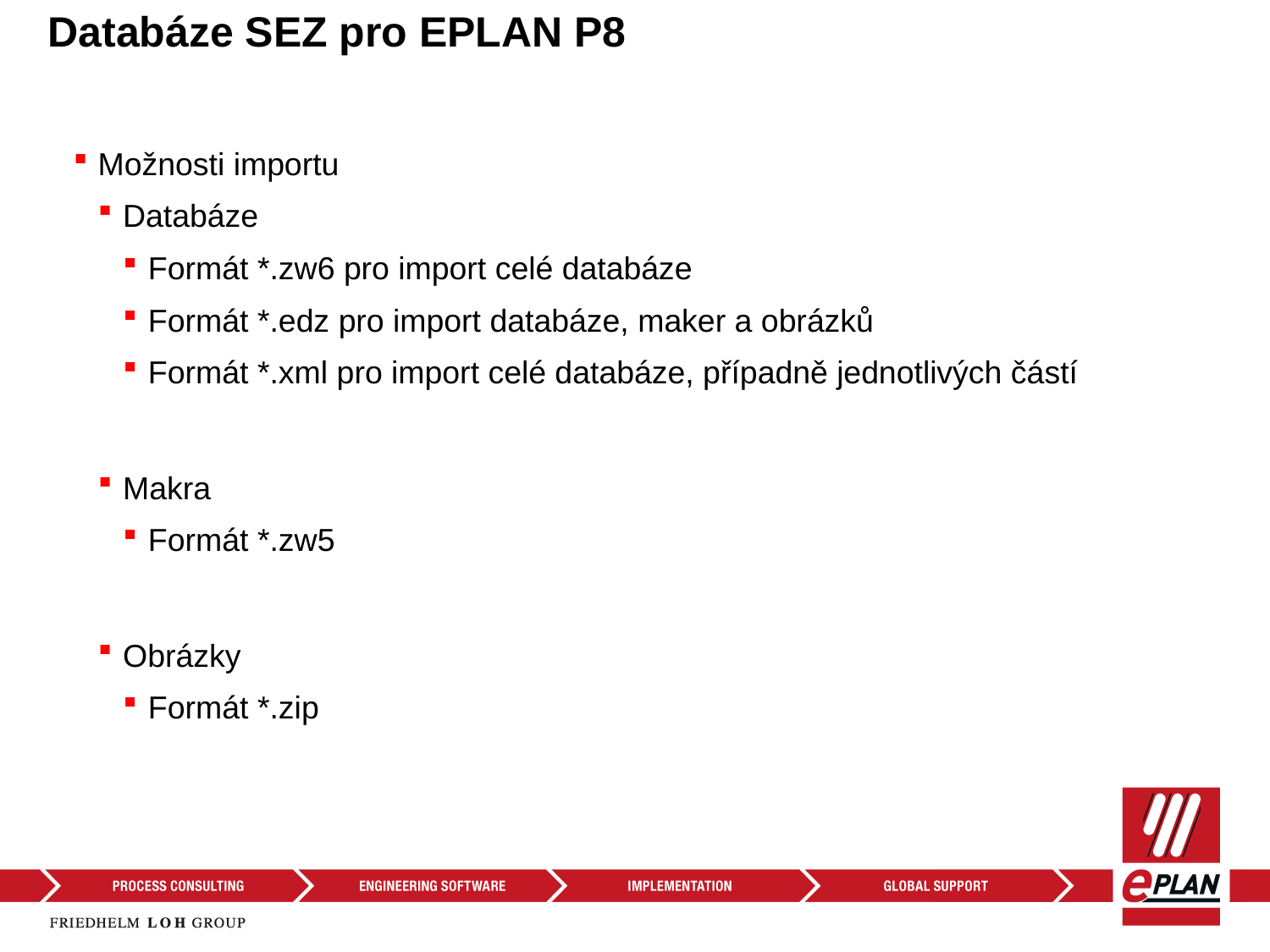

Databáze SEZ pro EPLAN P8
Možnosti importu
Databáze
Formát *.zw6 pro import celé databáze
Formát *.edz pro import databáze, maker a obrázků
Formát *.xml pro import celé databáze, případně jednotlivých částí

Makra
Formát *.zw5

Obrázky
Formát *.zip